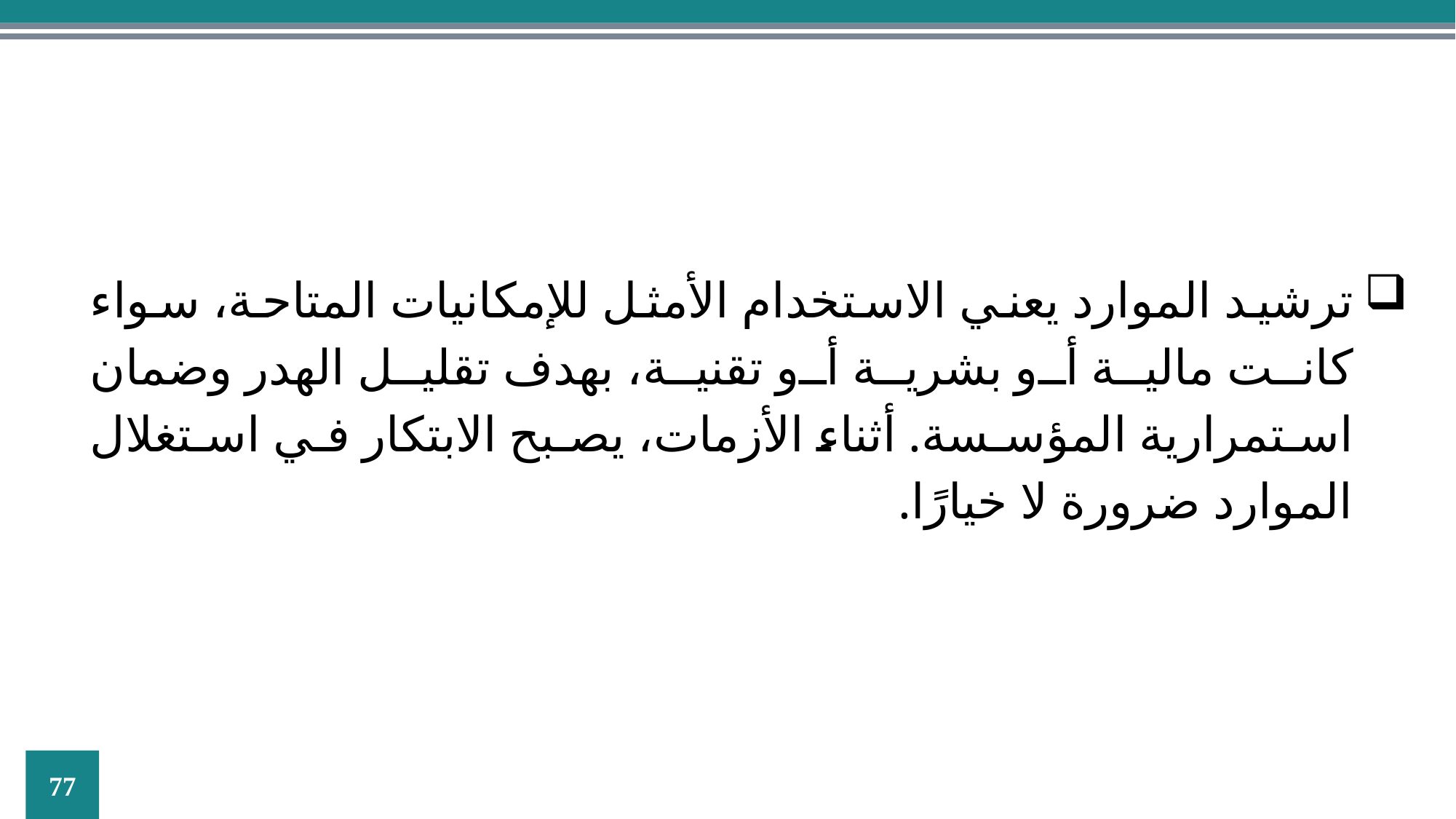

ترشيد الموارد يعني الاستخدام الأمثل للإمكانيات المتاحة، سواء كانت مالية أو بشرية أو تقنية، بهدف تقليل الهدر وضمان استمرارية المؤسسة. أثناء الأزمات، يصبح الابتكار في استغلال الموارد ضرورة لا خيارًا.